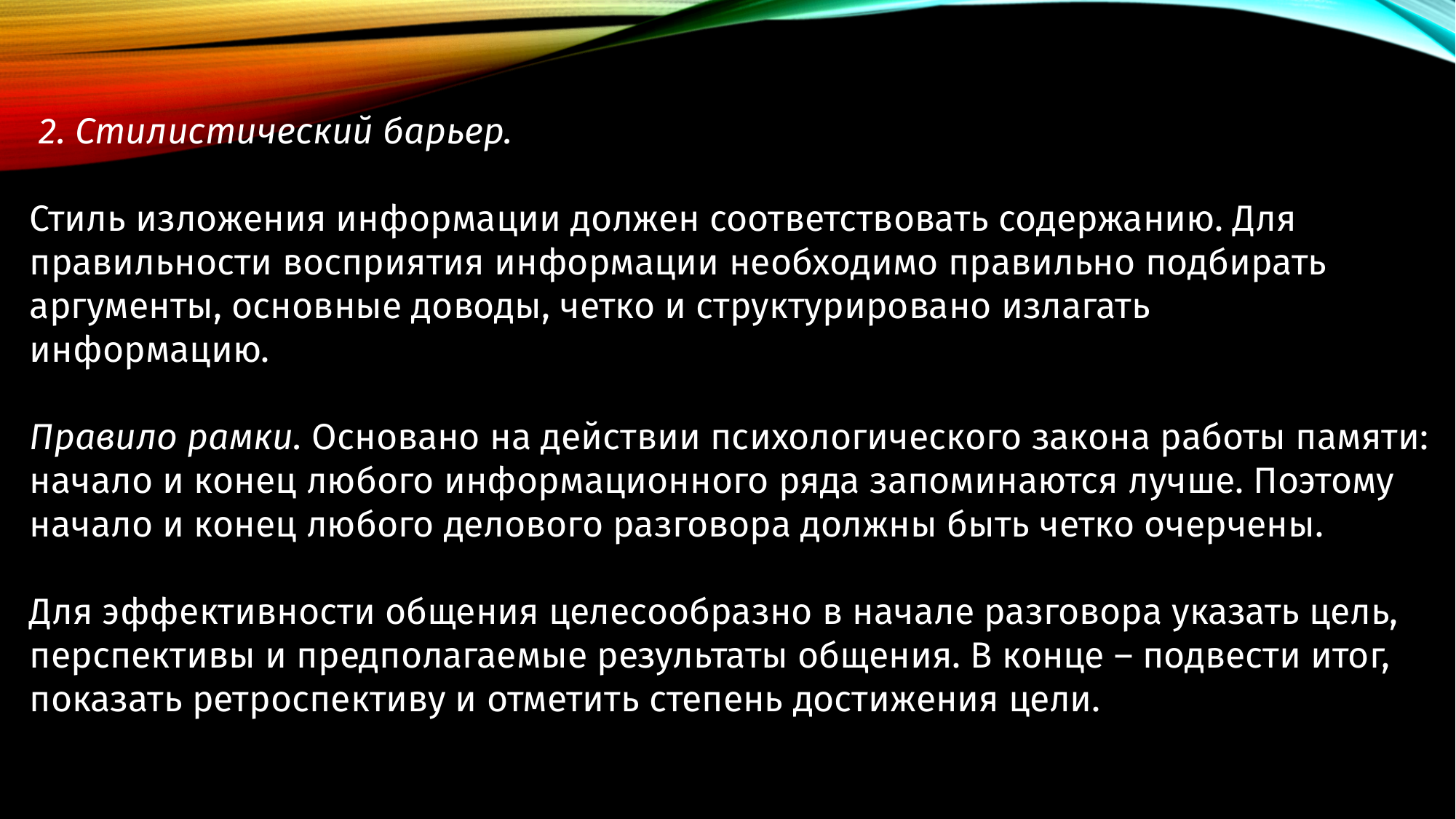

2. Стилистический барьер.
Стиль изложения информации должен соответствовать содержанию. Для правильности восприятия информации необходимо правильно подбирать аргументы, основные доводы, четко и структурировано излагать информацию.           
Правило рамки. Основано на действии психологического закона работы памяти: начало и конец любого информационного ряда запоминаются лучше. Поэтому начало и конец любого делового разговора должны быть четко очерчены. 
Для эффективности общения целесообразно в начале разговора указать цель, перспективы и предполагаемые результаты общения. В конце – подвести итог, показать ретроспективу и отметить степень достижения цели.